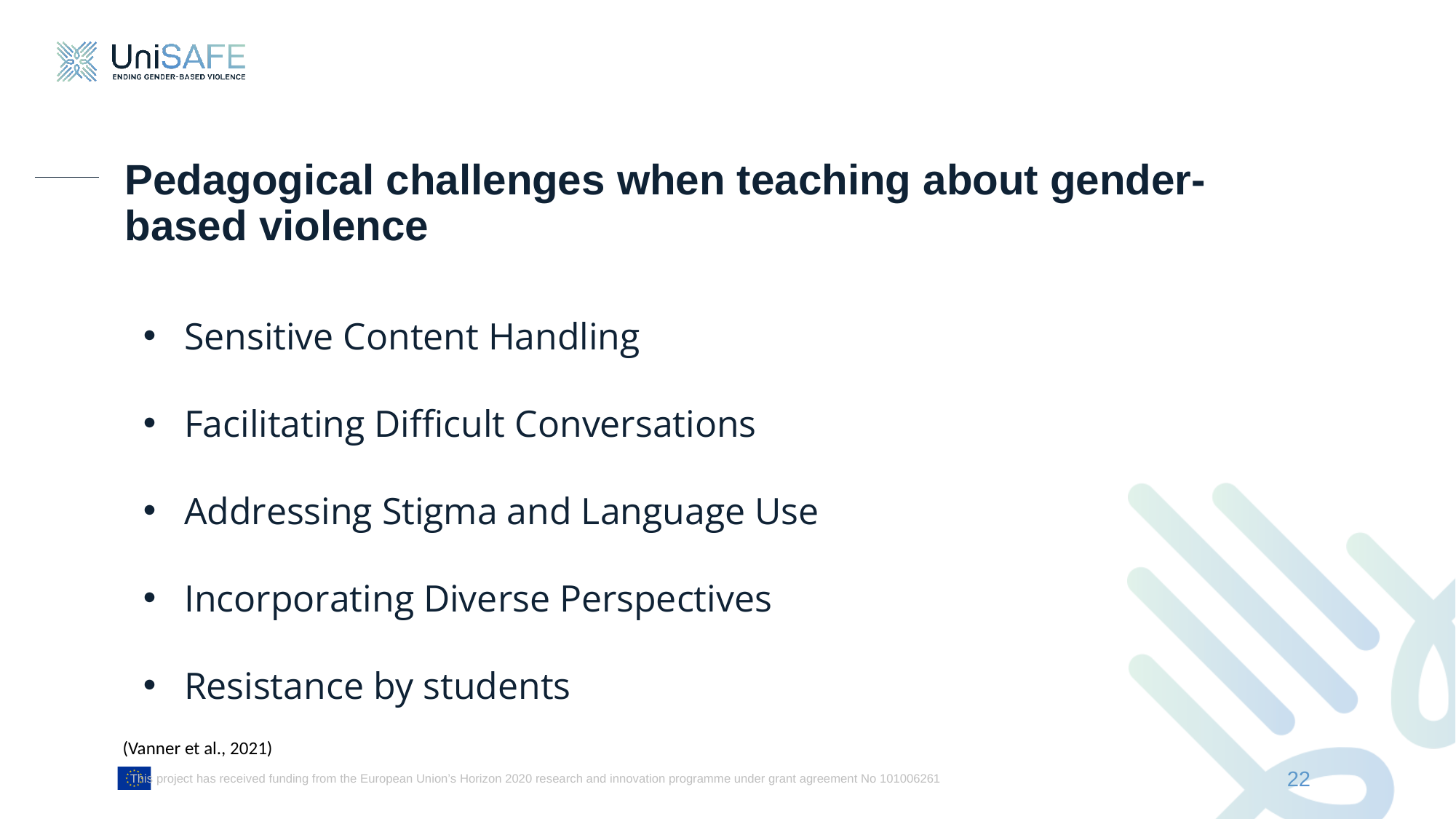

# Pedagogical challenges when teaching about gender-based violence
Sensitive Content Handling
Facilitating Difficult Conversations
Addressing Stigma and Language Use
Incorporating Diverse Perspectives
Resistance by students

(Vanner et al., 2021)
22